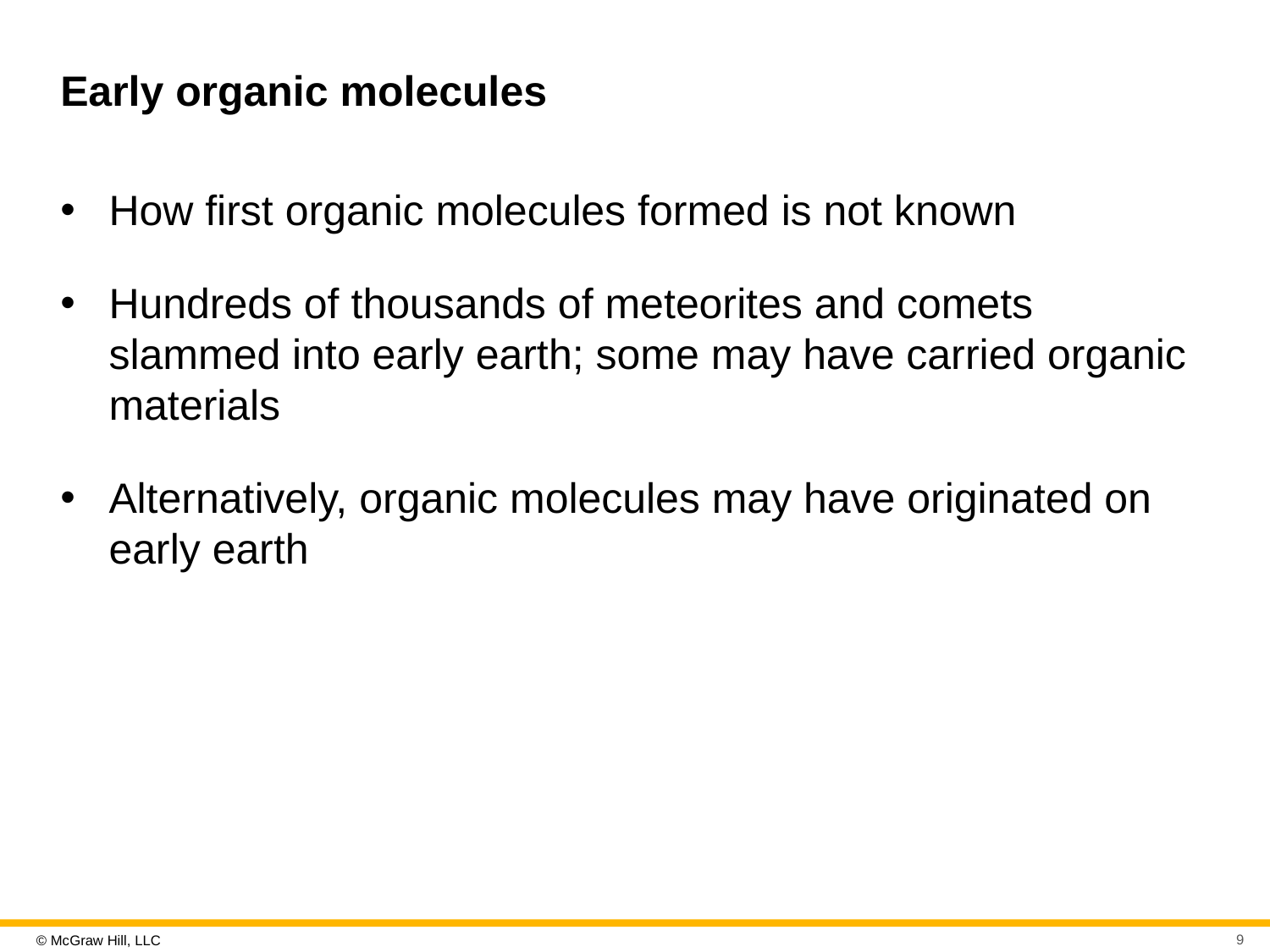

# Early organic molecules
How first organic molecules formed is not known
Hundreds of thousands of meteorites and comets slammed into early earth; some may have carried organic materials
Alternatively, organic molecules may have originated on early earth
9